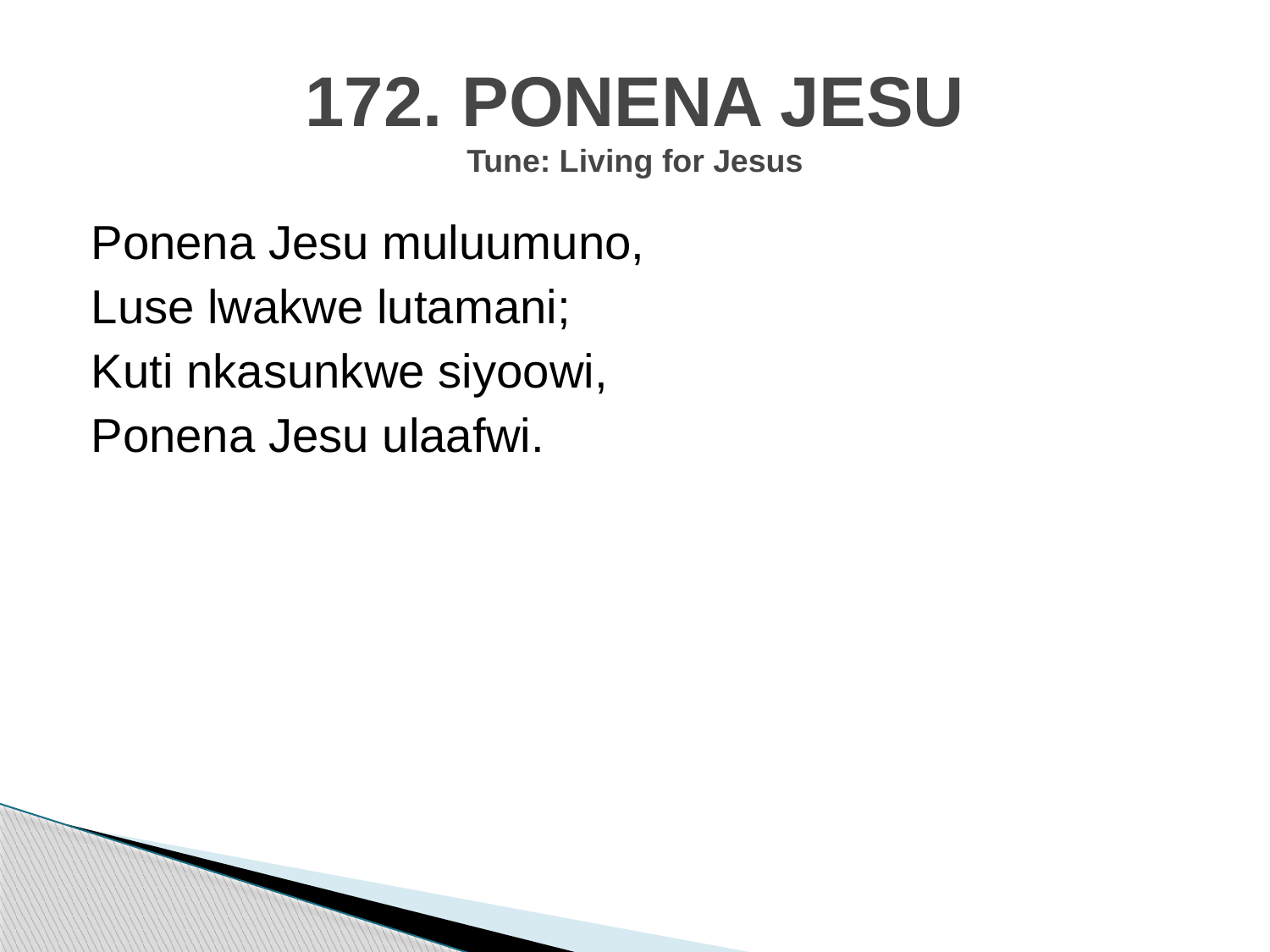

# 172. PONENA JESU Tune: Living for Jesus
Ponena Jesu muluumuno,
Luse lwakwe lutamani;
Kuti nkasunkwe siyoowi,
Ponena Jesu ulaafwi.